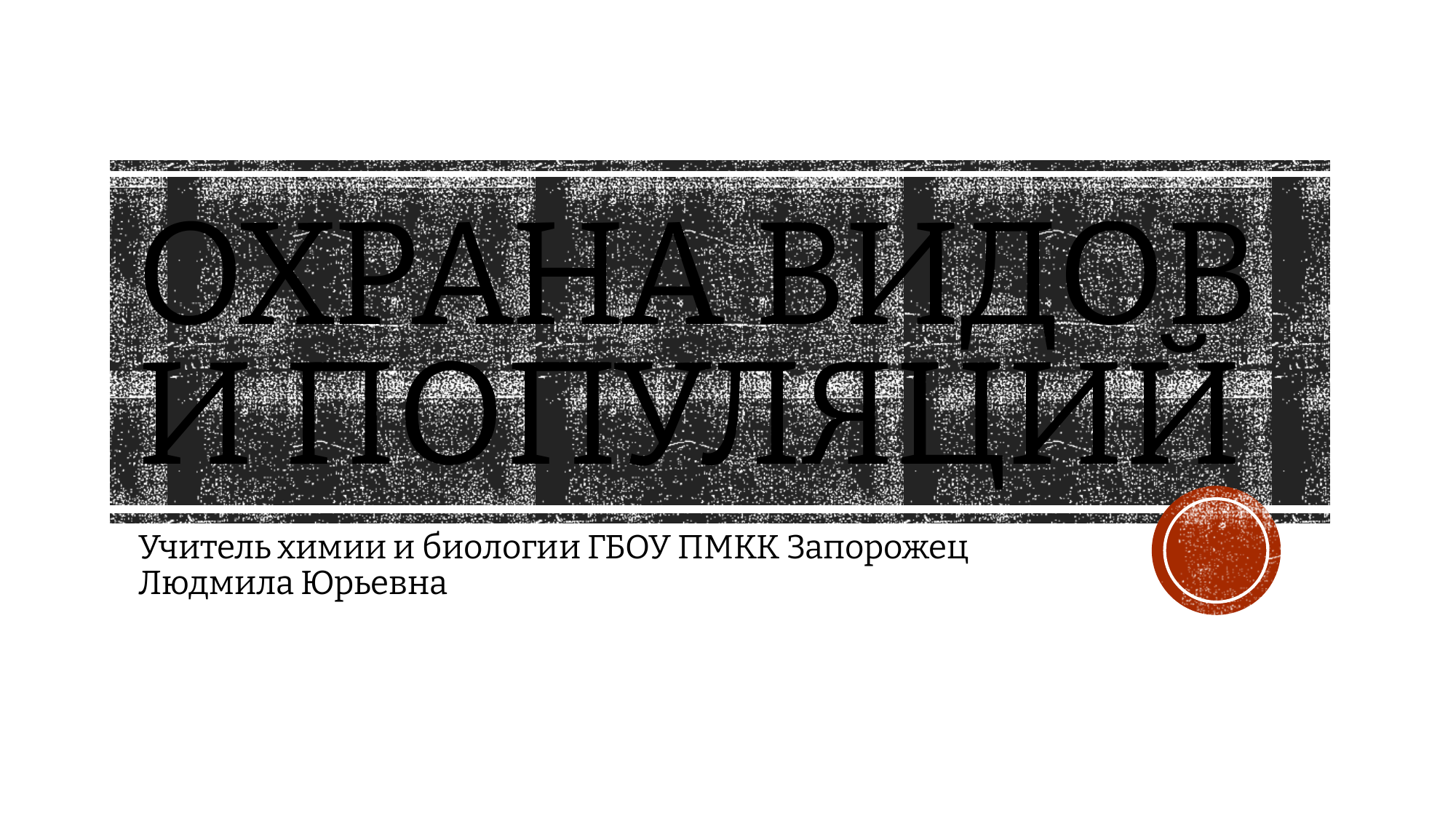

# Охрана видов  и популяций
Учитель химии и биологии ГБОУ ПМКК Запорожец Людмила Юрьевна